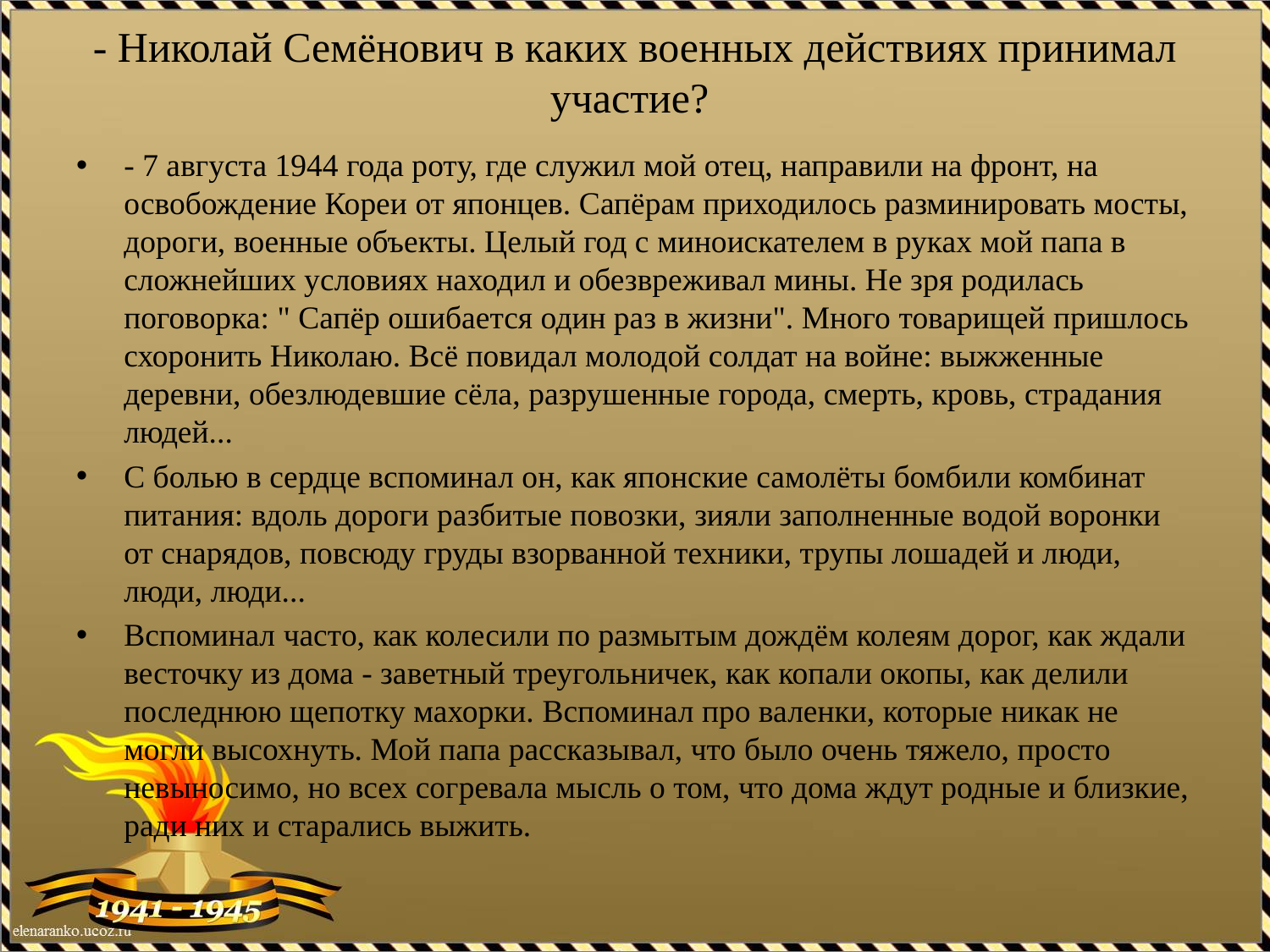

# - Николай Семёнович в каких военных действиях принимал участие?
- 7 августа 1944 года роту, где служил мой отец, направили на фронт, на освобождение Кореи от японцев. Сапёрам приходилось разминировать мосты, дороги, военные объекты. Целый год с миноискателем в руках мой папа в сложнейших условиях находил и обезвреживал мины. Не зря родилась поговорка: " Сапёр ошибается один раз в жизни". Много товарищей пришлось схоронить Николаю. Всё повидал молодой солдат на войне: выжженные деревни, обезлюдевшие сёла, разрушенные города, смерть, кровь, страдания людей...
С болью в сердце вспоминал он, как японские самолёты бомбили комбинат питания: вдоль дороги разбитые повозки, зияли заполненные водой воронки от снарядов, повсюду груды взорванной техники, трупы лошадей и люди, люди, люди...
Вспоминал часто, как колесили по размытым дождём колеям дорог, как ждали весточку из дома - заветный треугольничек, как копали окопы, как делили последнюю щепотку махорки. Вспоминал про валенки, которые никак не могли высохнуть. Мой папа рассказывал, что было очень тяжело, просто невыносимо, но всех согревала мысль о том, что дома ждут родные и близкие, ради них и старались выжить.